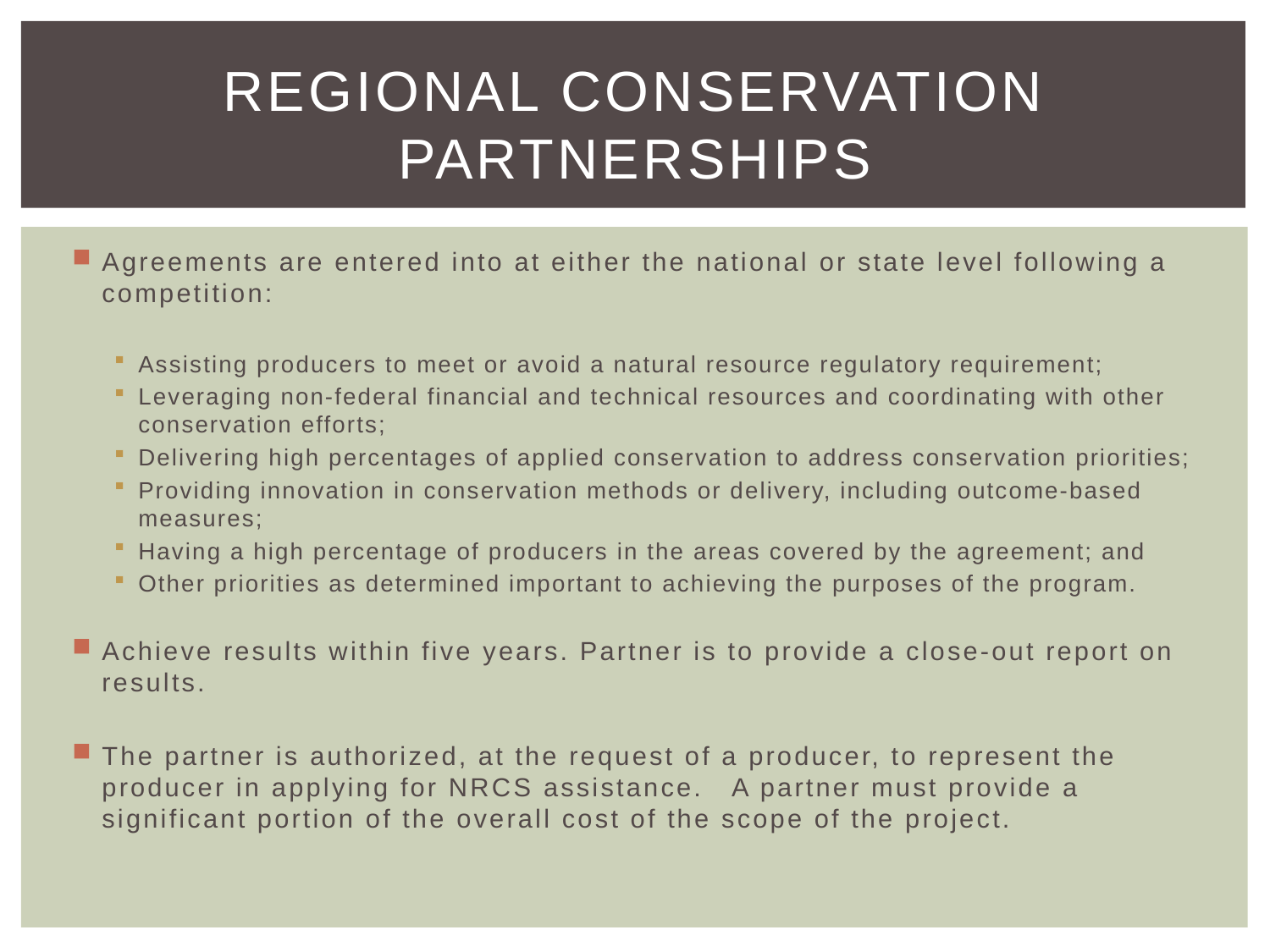

# ReGionAL CONSERVATION PARTNERSHIPS
Agreements are entered into at either the national or state level following a competition:

Assisting producers to meet or avoid a natural resource regulatory requirement;
Leveraging non-federal financial and technical resources and coordinating with other conservation efforts;
Delivering high percentages of applied conservation to address conservation priorities;
Providing innovation in conservation methods or delivery, including outcome-based measures;
Having a high percentage of producers in the areas covered by the agreement; and
Other priorities as determined important to achieving the purposes of the program.

Achieve results within five years. Partner is to provide a close-out report on results.

The partner is authorized, at the request of a producer, to represent the producer in applying for NRCS assistance.   A partner must provide a significant portion of the overall cost of the scope of the project.